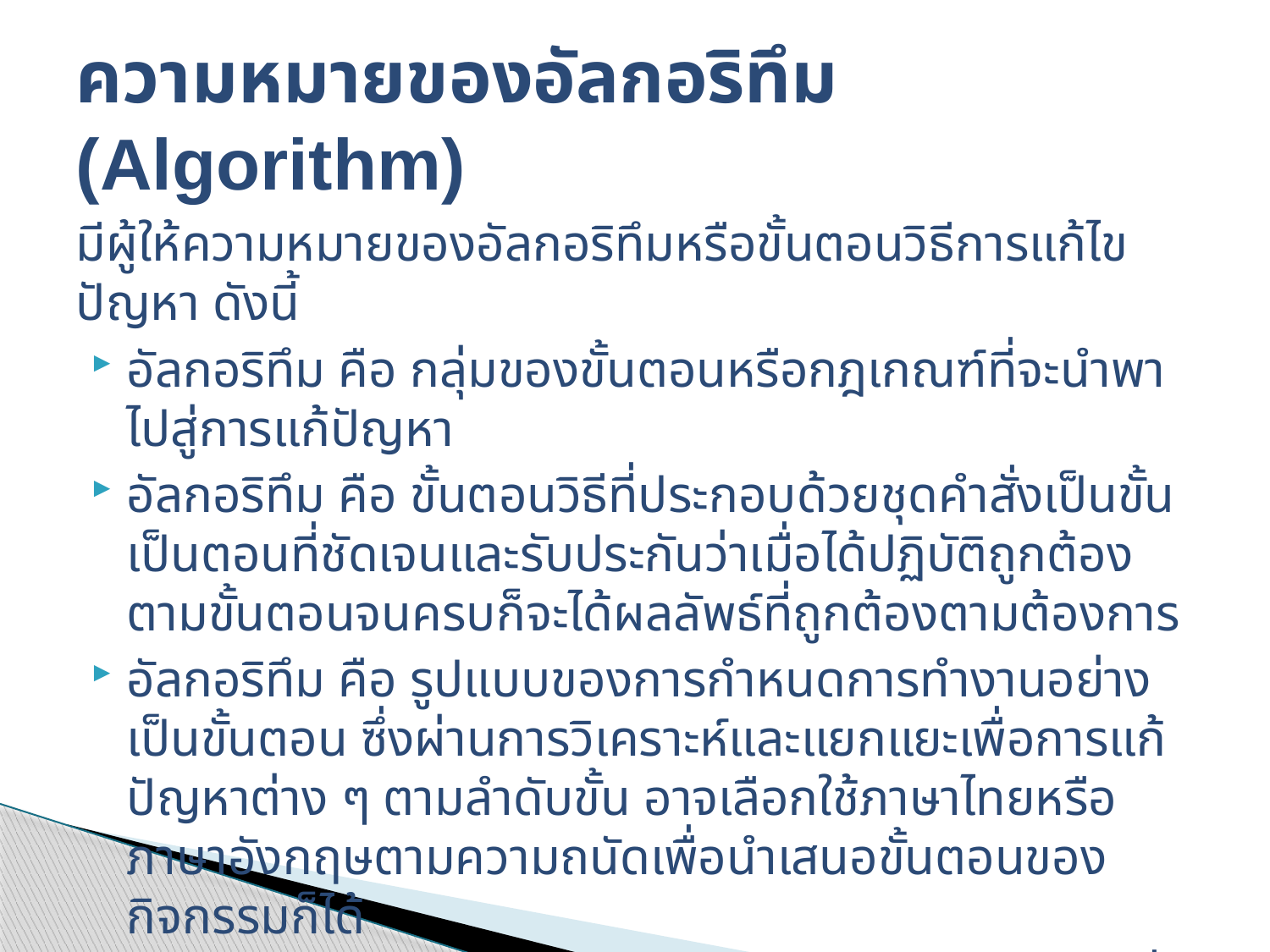

# ความหมายของอัลกอริทึม (Algorithm)
มีผู้ให้ความหมายของอัลกอริทึมหรือขั้นตอนวิธีการแก้ไขปัญหา ดังนี้
อัลกอริทึม คือ กลุ่มของขั้นตอนหรือกฎเกณฑ์ที่จะนำพาไปสู่การแก้ปัญหา
อัลกอริทึม คือ ขั้นตอนวิธีที่ประกอบด้วยชุดคำสั่งเป็นขั้นเป็นตอนที่ชัดเจนและรับประกันว่าเมื่อได้ปฏิบัติถูกต้องตามขั้นตอนจนครบก็จะได้ผลลัพธ์ที่ถูกต้องตามต้องการ
อัลกอริทึม คือ รูปแบบของการกำหนดการทำงานอย่างเป็นขั้นตอน ซึ่งผ่านการวิเคราะห์และแยกแยะเพื่อการแก้ปัญหาต่าง ๆ ตามลำดับขั้น อาจเลือกใช้ภาษาไทยหรือภาษาอังกฤษตามความถนัดเพื่อนำเสนอขั้นตอนของกิจกรรมก็ได้
	สรุปอัลกอริทึม หมายถึง วิธีการทางคอมพิวเตอร์ ซึ่งมีลำดับขั้นตอนการทำงานเพื่อที่ทำให้ได้ผลลัพธ์ถูกต้องตามความต้องการ